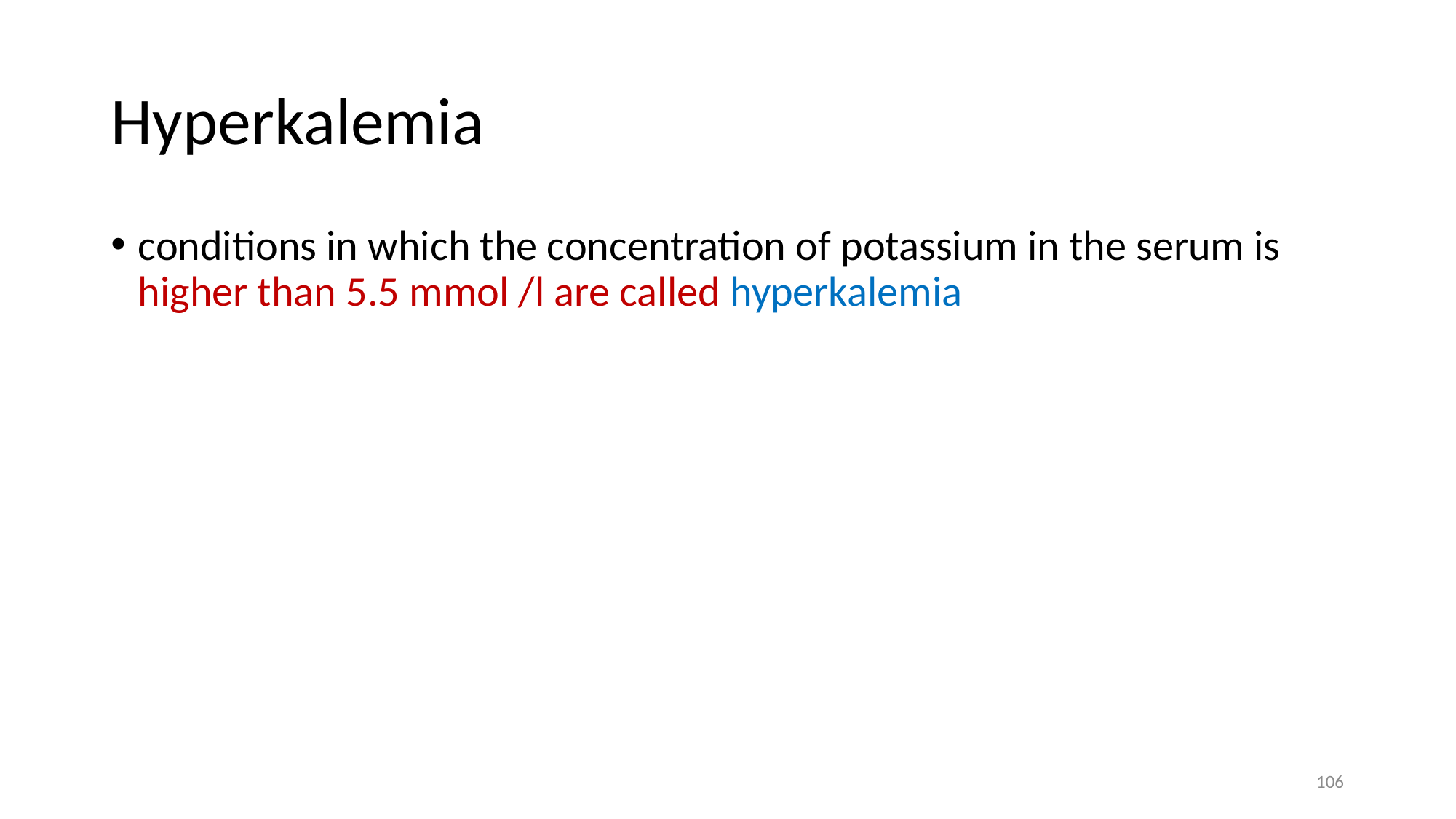

# Hyperkalemia
conditions in which the concentration of potassium in the serum is higher than 5.5 mmol /l are called hyperkalemia

106